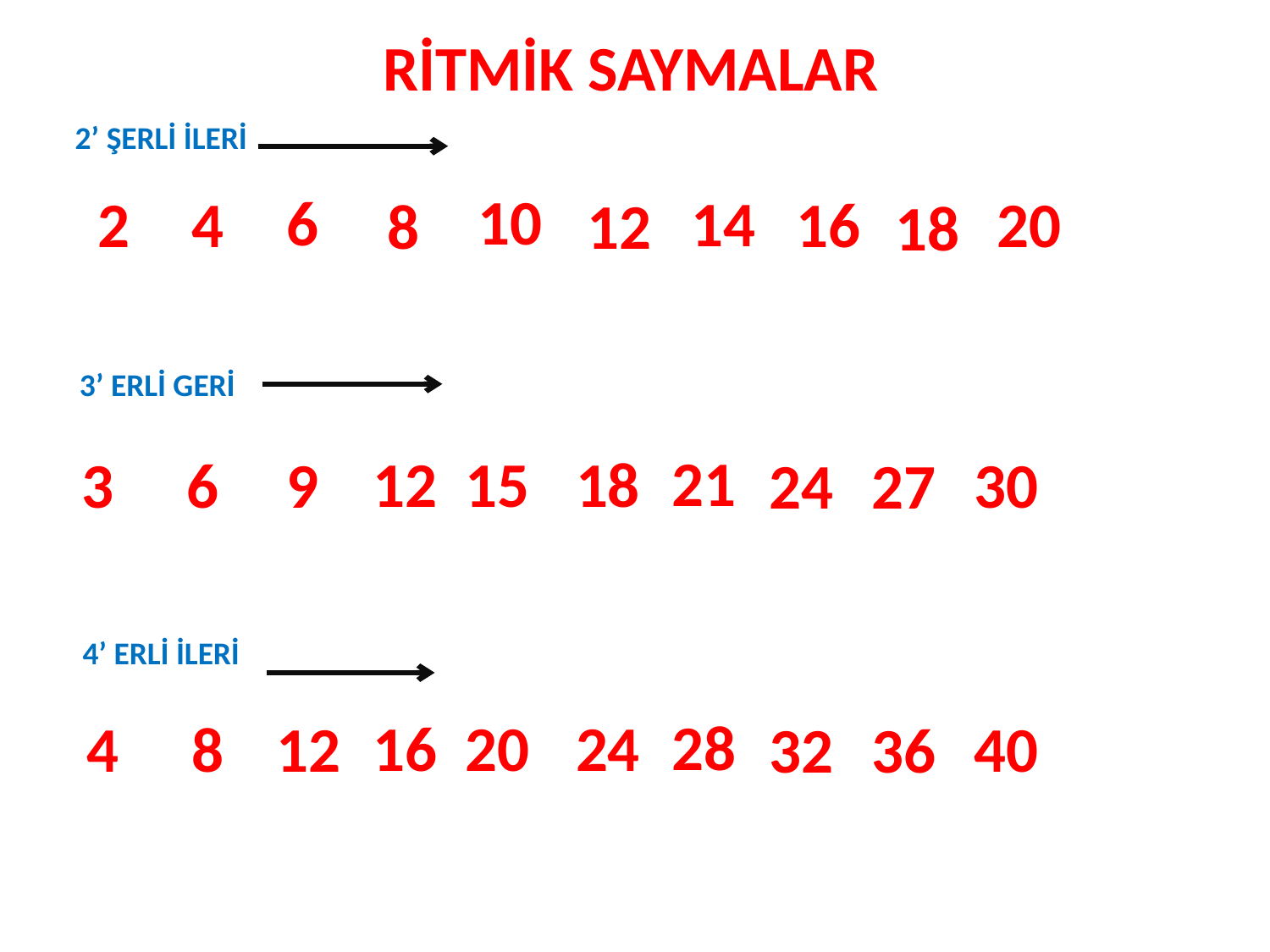

RİTMİK SAYMALAR
2’ ŞERLİ İLERİ
10
6
 14
20
 16
2
 4
8
12
 18

3’ ERLİ GERİ
21
12
15
18
9
3
6
30
24
27
4’ ERLİ İLERİ
28
16
20
24
12
4
8
40
32
36